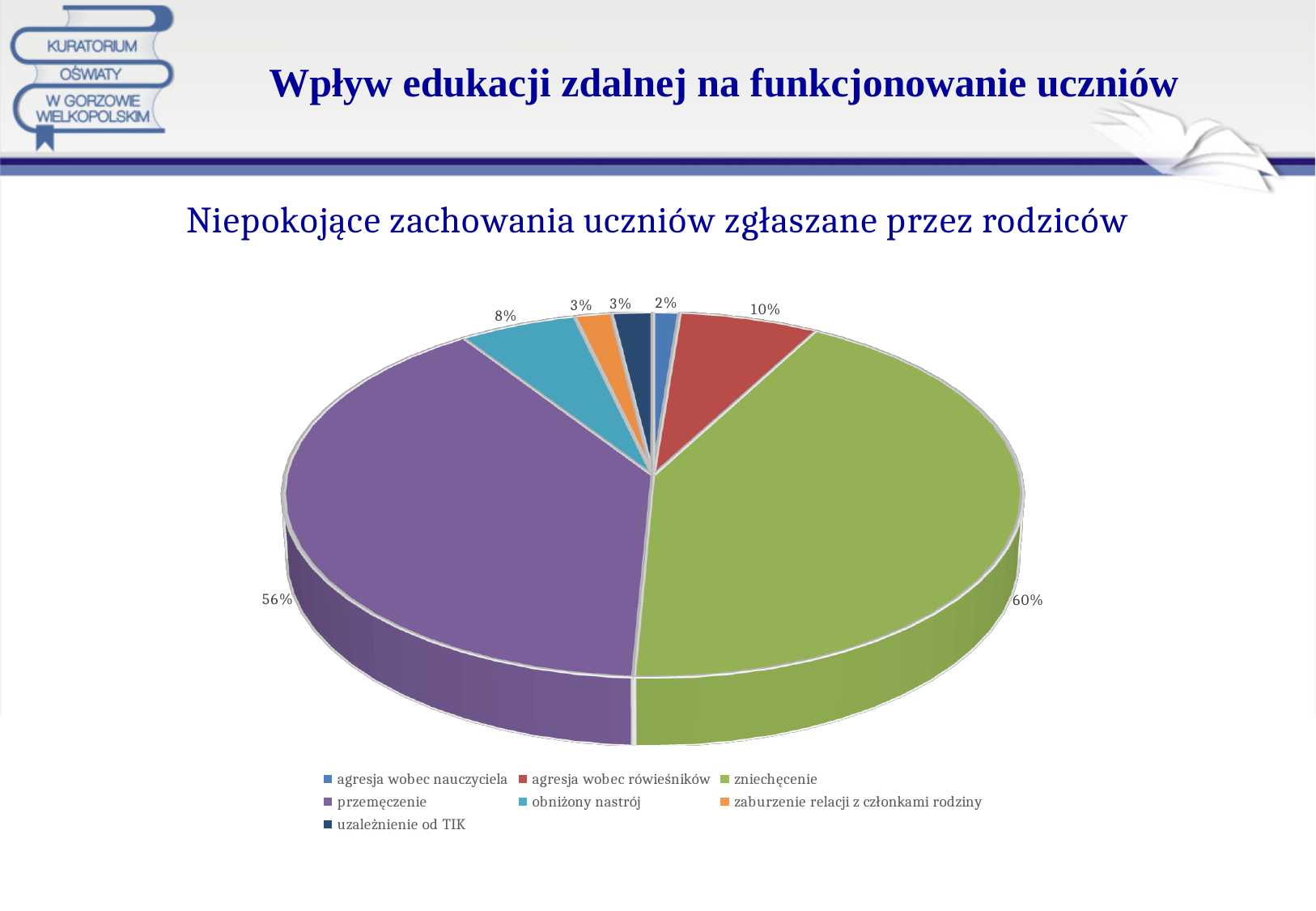

# Wpływ edukacji zdalnej na funkcjonowanie uczniów
Niepokojące zachowania uczniów zgłaszane przez rodziców

[unsupported chart]